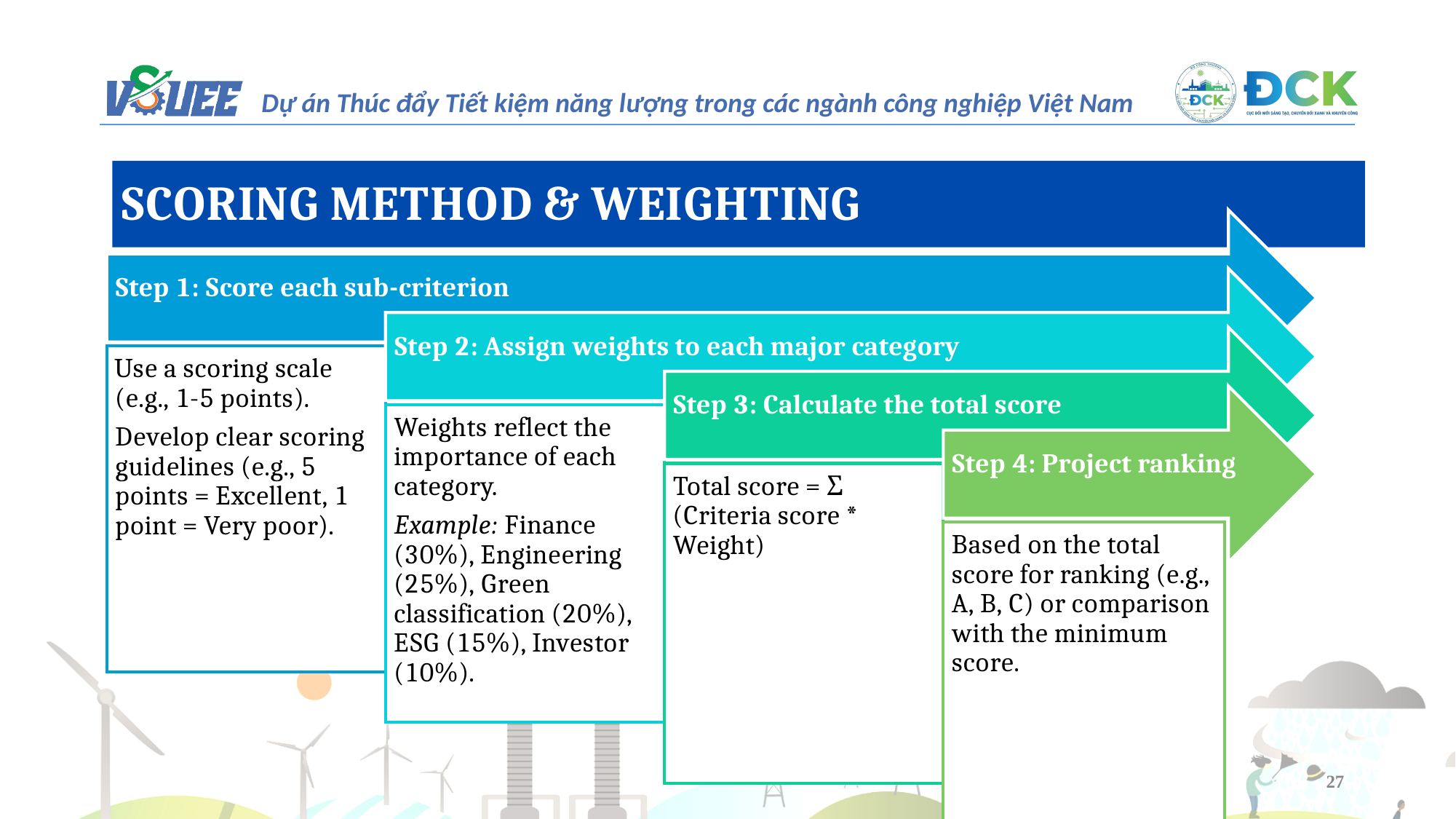

SCORING METHOD & WEIGHTING

Step 1: Score each sub-criterion

Step 2: Assign weights to each major category

Use a scoring scale (e.g., 1-5 points).
Develop clear scoring guidelines (e.g., 5 points = Excellent, 1 point = Very poor).

Step 3: Calculate the total score

Weights reflect the importance of each category.
Example: Finance (30%), Engineering (25%), Green classification (20%), ESG (15%), Investor (10%).
Step 4: Project ranking

Total score = Σ (Criteria score * Weight)

Based on the total score for ranking (e.g., A, B, C) or comparison with the minimum score.
27